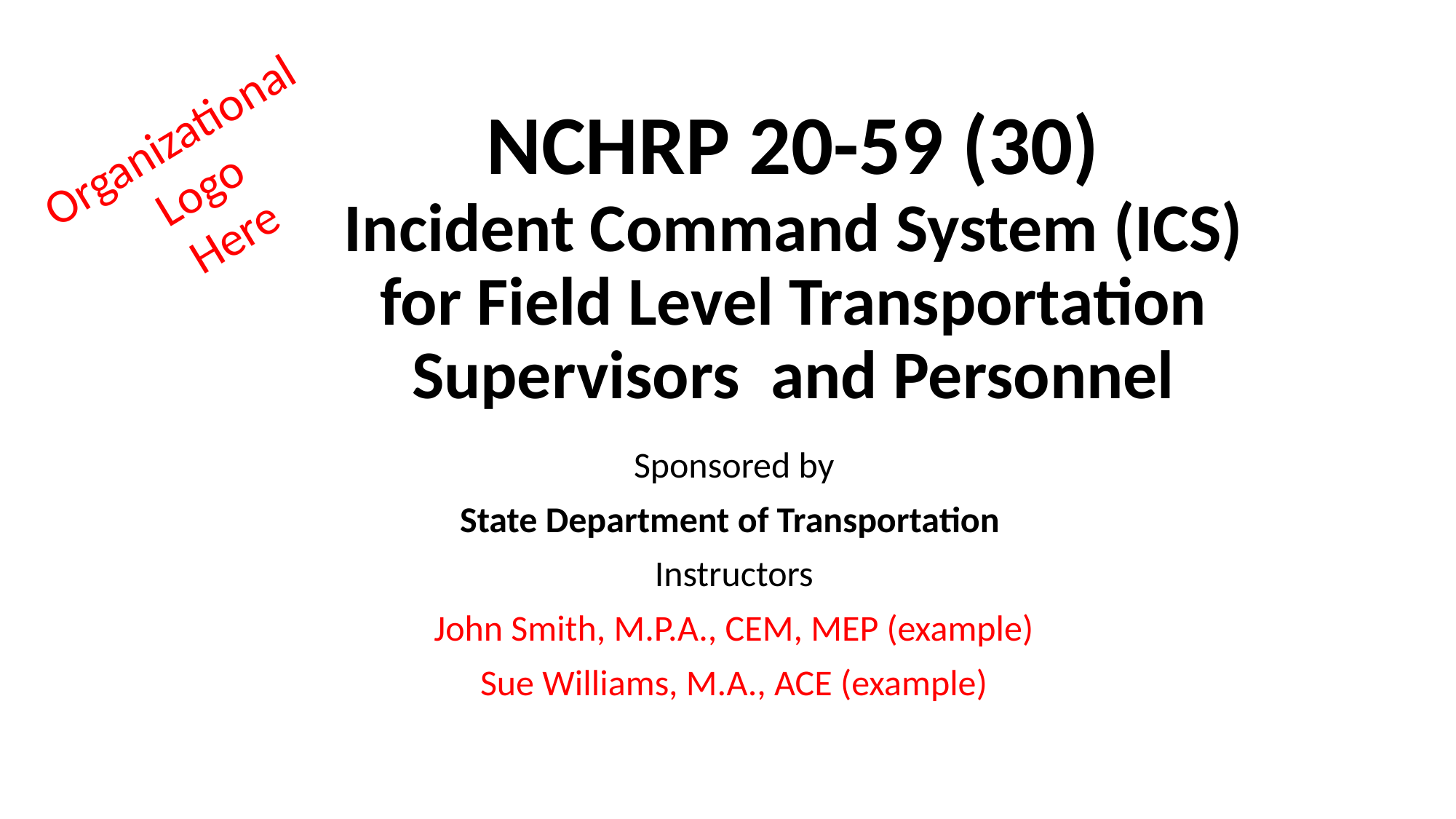

# NCHRP 20-59 (30) Incident Command System (ICS) for Field Level Transportation Supervisors  and Personnel
Organizational
Logo
Here
Sponsored by
State Department of Transportation
Instructors
John Smith, M.P.A., CEM, MEP (example)
Sue Williams, M.A., ACE (example)